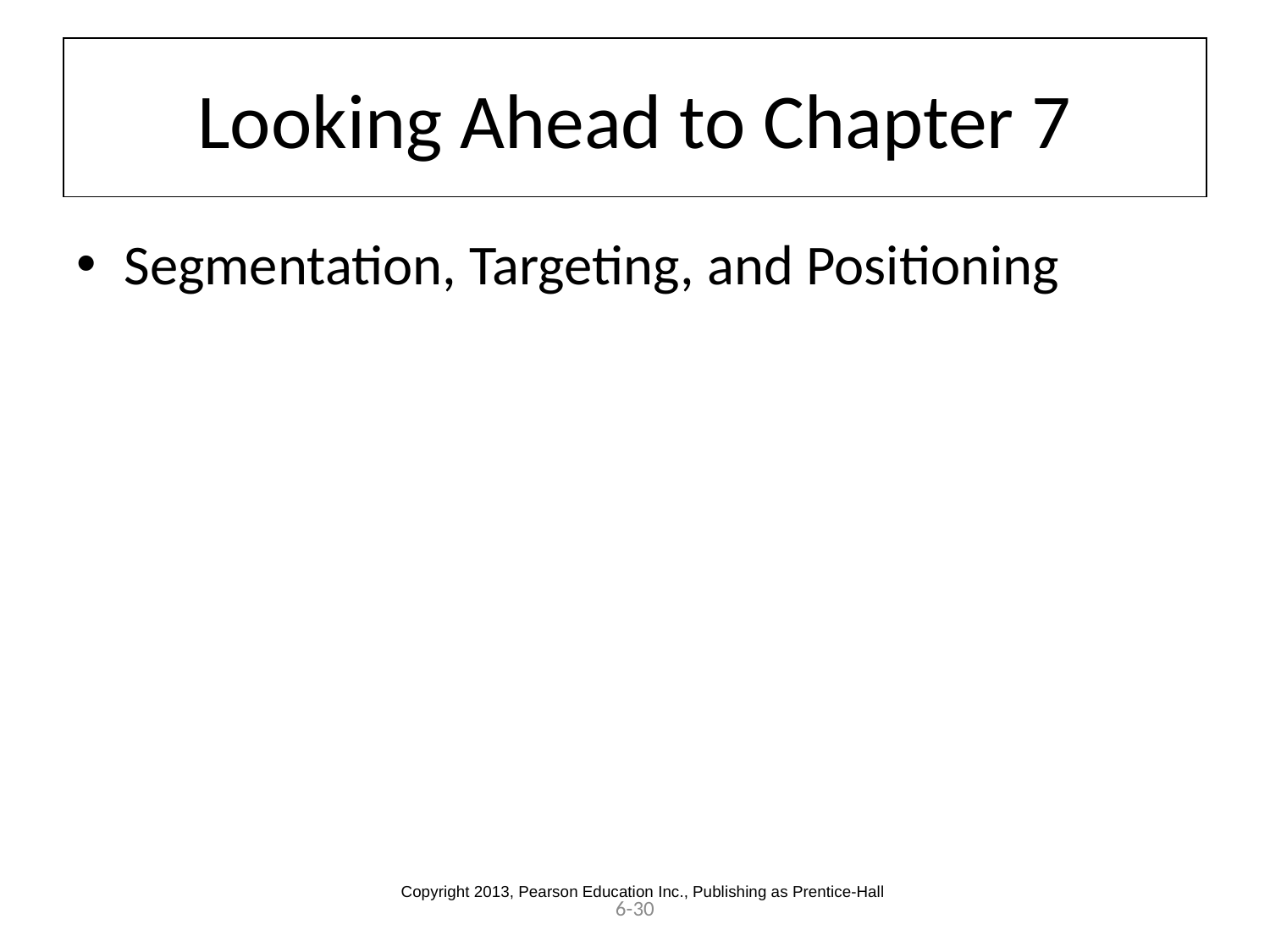

# Looking Ahead to Chapter 7
Segmentation, Targeting, and Positioning
Copyright 2013, Pearson Education Inc., Publishing as Prentice-Hall

6-30